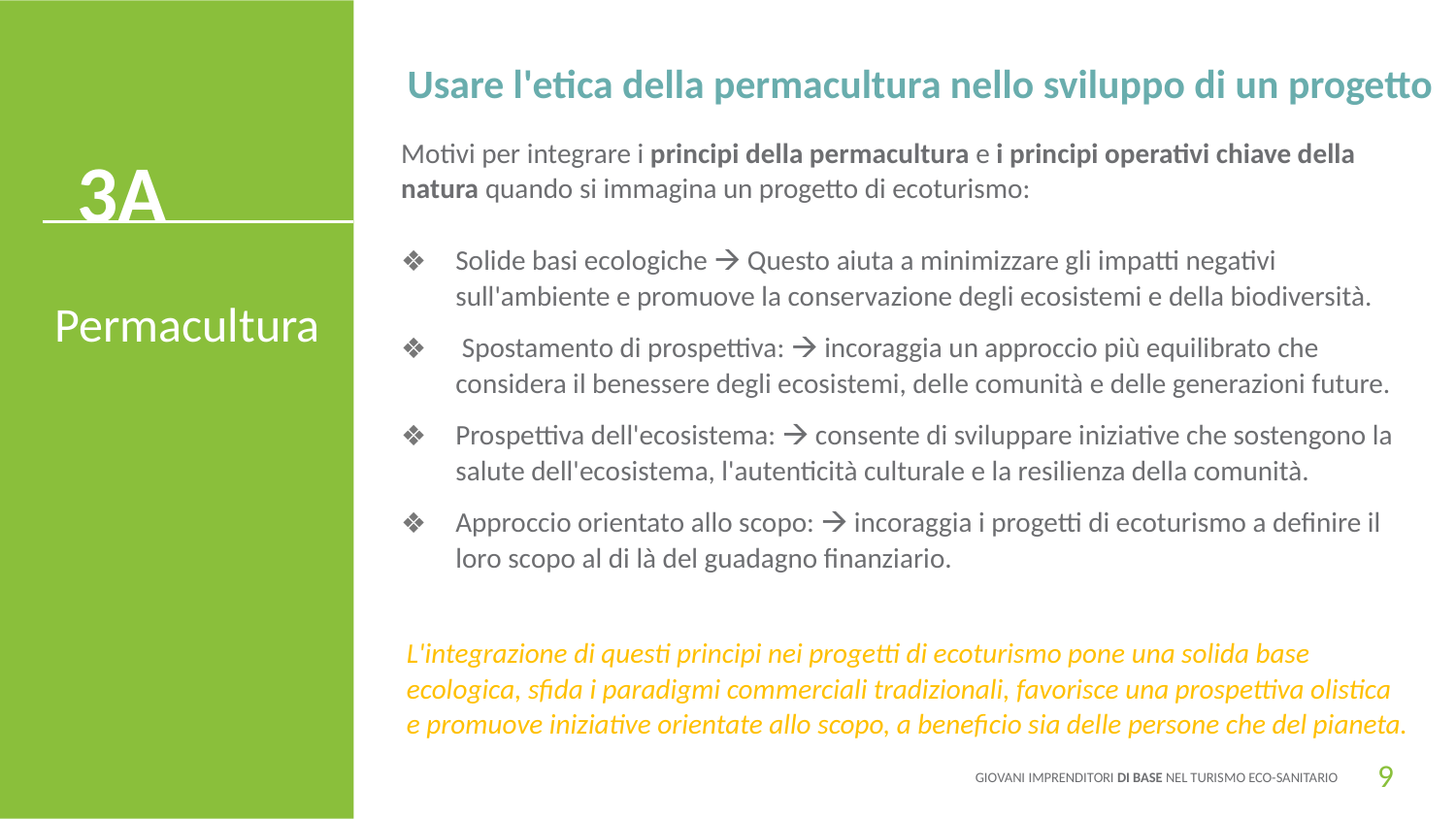

Usare l'etica della permacultura nello sviluppo di un progetto

3A
Motivi per integrare i principi della permacultura e i principi operativi chiave della natura quando si immagina un progetto di ecoturismo:

Solide basi ecologiche 🡪 Questo aiuta a minimizzare gli impatti negativi sull'ambiente e promuove la conservazione degli ecosistemi e della biodiversità.
 Spostamento di prospettiva: 🡪 incoraggia un approccio più equilibrato che considera il benessere degli ecosistemi, delle comunità e delle generazioni future.
Prospettiva dell'ecosistema: 🡪 consente di sviluppare iniziative che sostengono la salute dell'ecosistema, l'autenticità culturale e la resilienza della comunità.
Approccio orientato allo scopo: 🡪 incoraggia i progetti di ecoturismo a definire il loro scopo al di là del guadagno finanziario.
Permacultura

L'integrazione di questi principi nei progetti di ecoturismo pone una solida base ecologica, sfida i paradigmi commerciali tradizionali, favorisce una prospettiva olistica e promuove iniziative orientate allo scopo, a beneficio sia delle persone che del pianeta.
9